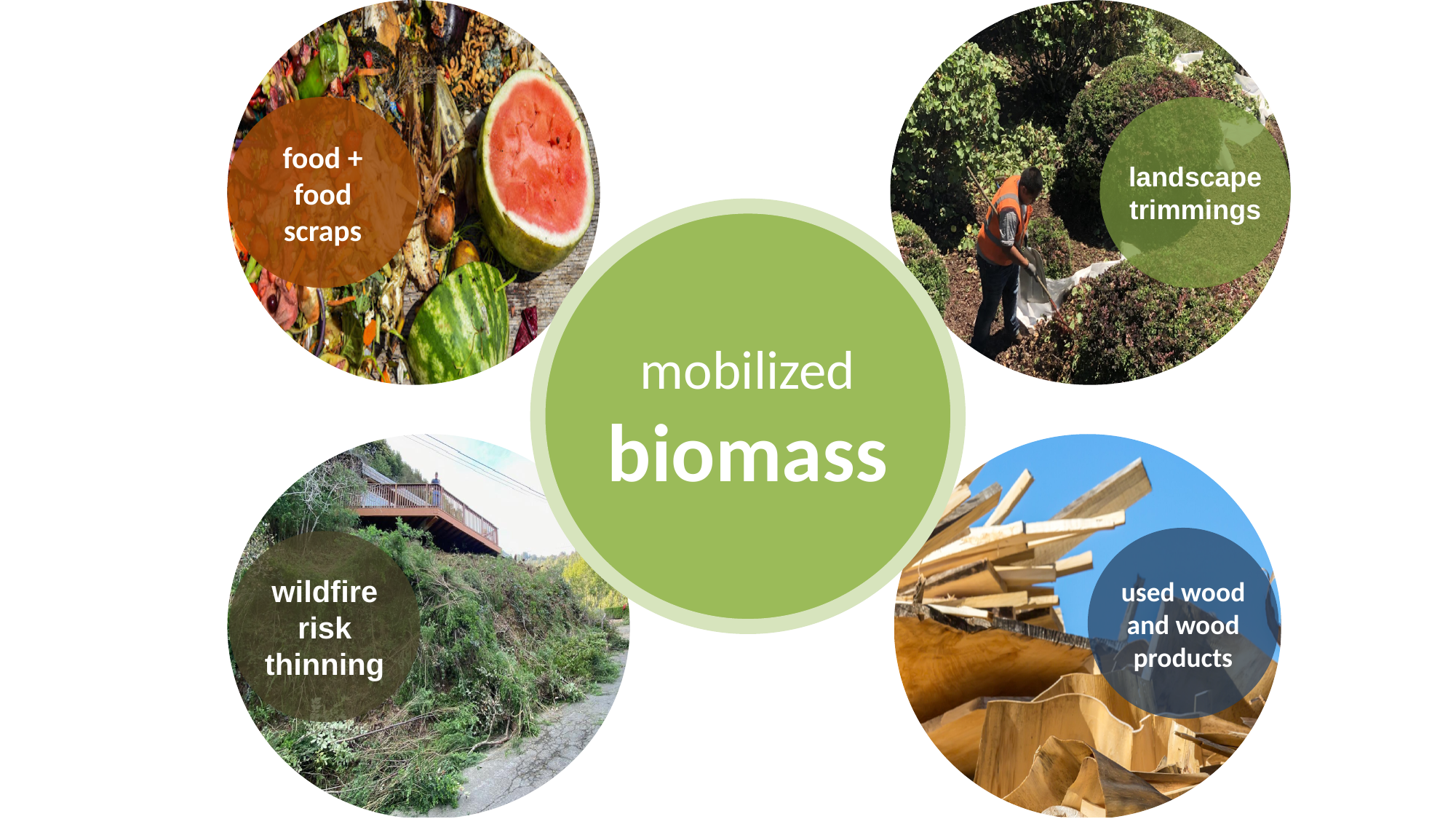

food + food scraps
landscape trimmings
mobilized
biomass

used wood and wood products
wildfire risk thinning